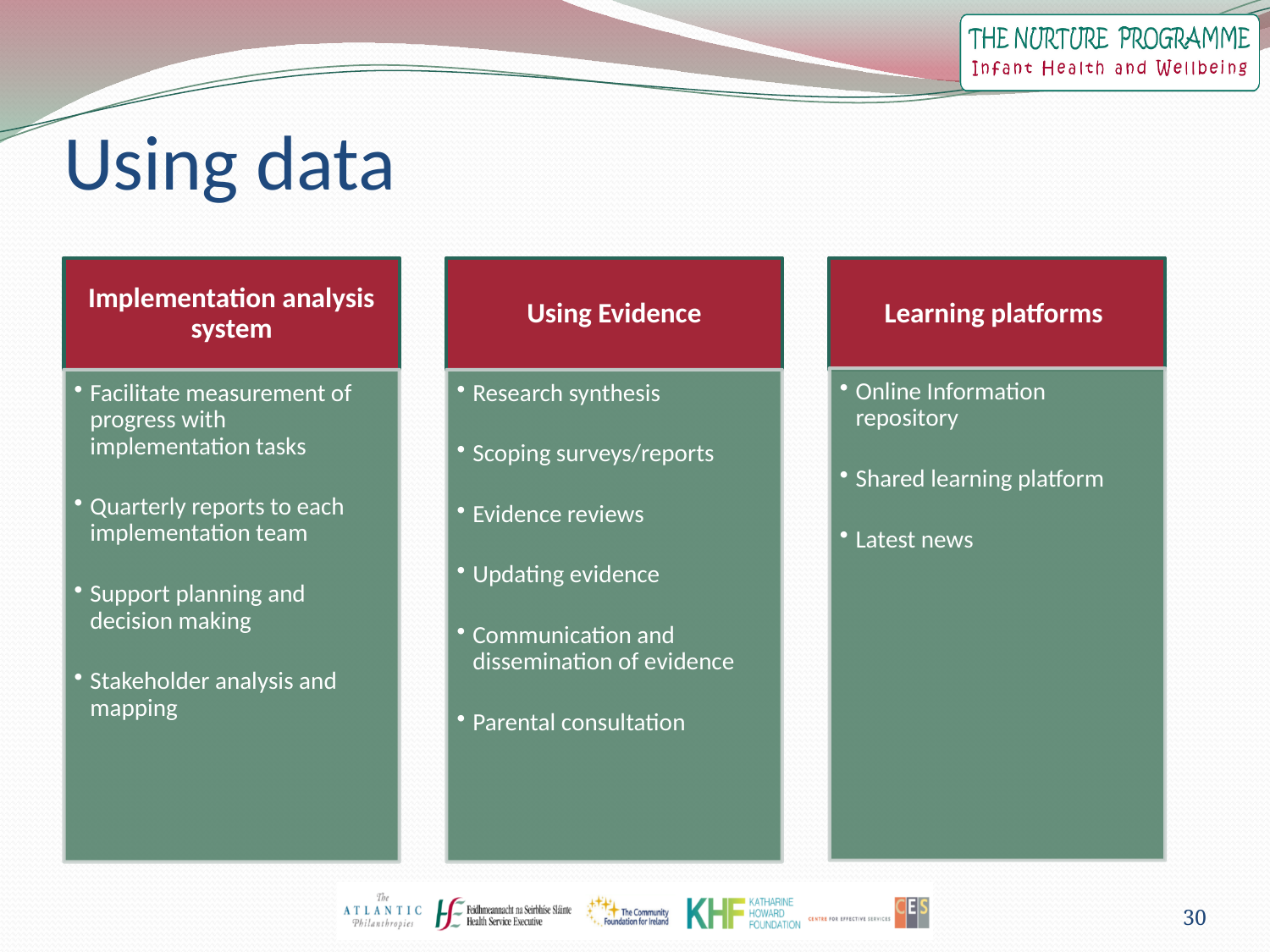

# Using data
Implementation analysis system
Facilitate measurement of progress with implementation tasks

Quarterly reports to each implementation team

Support planning and decision making

Stakeholder analysis and mapping
Using Evidence
Research synthesis

Scoping surveys/reports

Evidence reviews

Updating evidence

Communication and dissemination of evidence

Parental consultation

Learning platforms
Online Information repository

Shared learning platform

Latest news

30